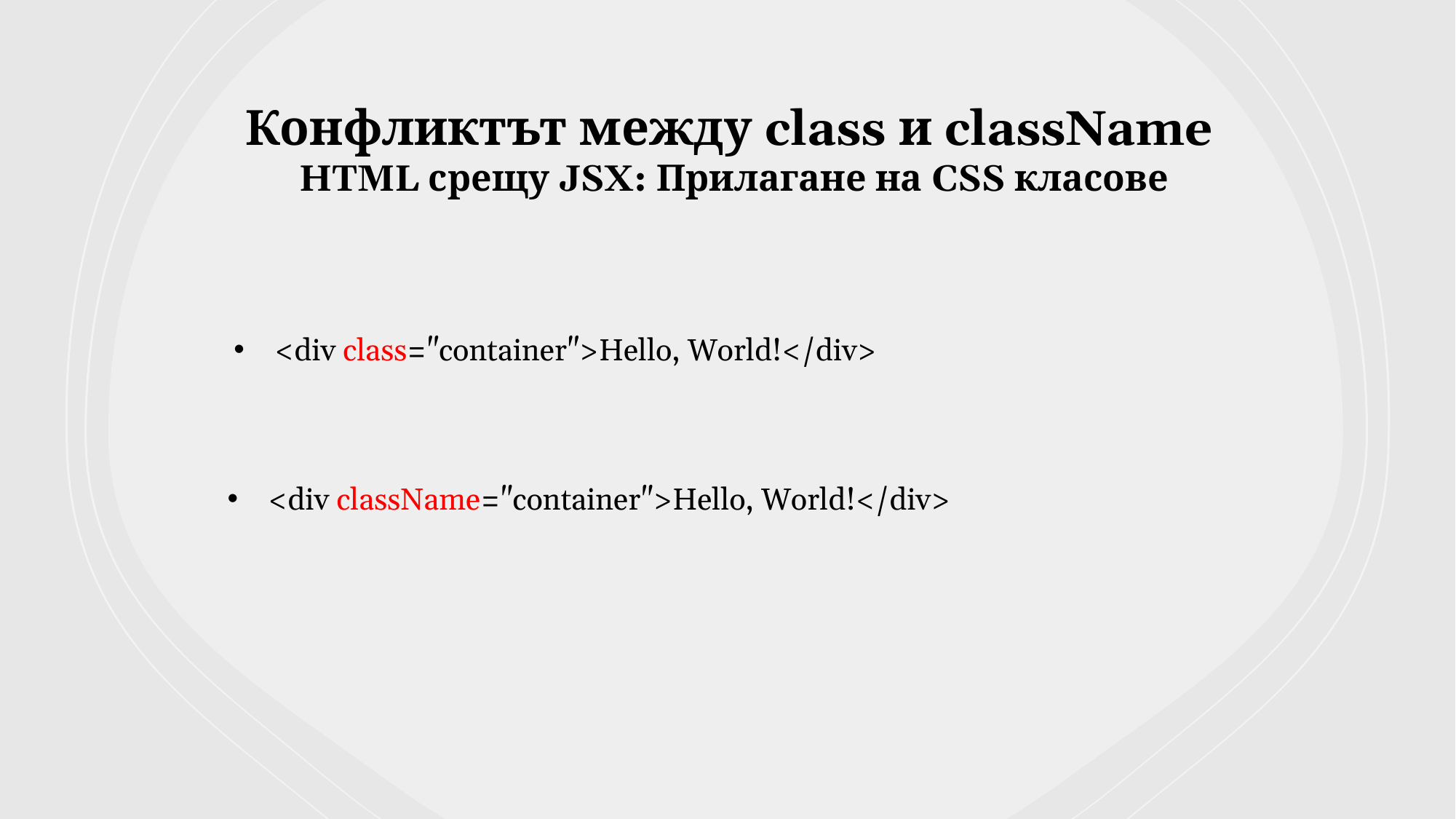

Конфликтът между class и className
 HTML срещу JSX: Прилагане на CSS класове
<div class="container">Hello, World!</div>
<div className="container">Hello, World!</div>